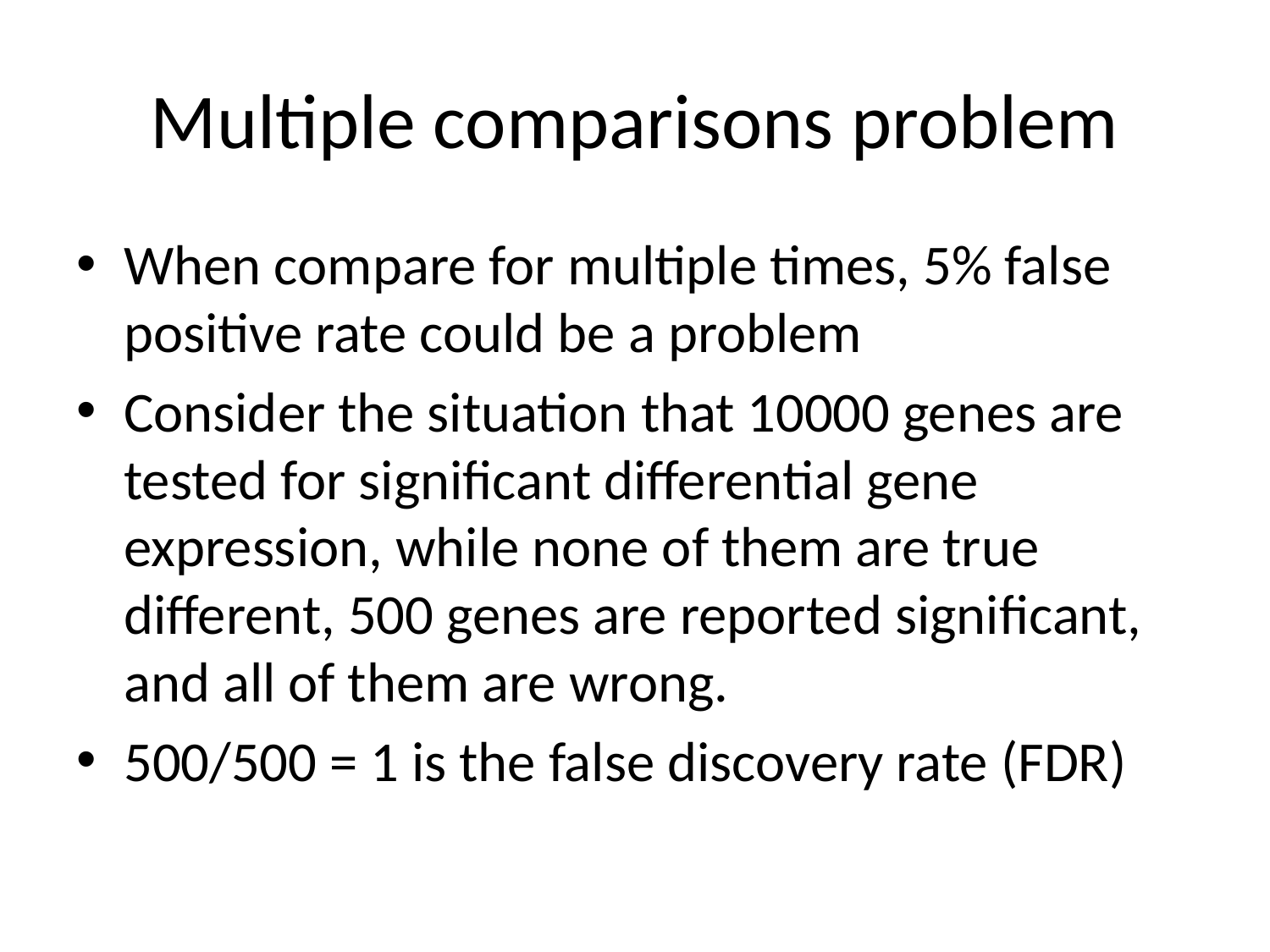

# Multiple comparisons problem
When compare for multiple times, 5% false positive rate could be a problem
Consider the situation that 10000 genes are tested for significant differential gene expression, while none of them are true different, 500 genes are reported significant, and all of them are wrong.
500/500 = 1 is the false discovery rate (FDR)